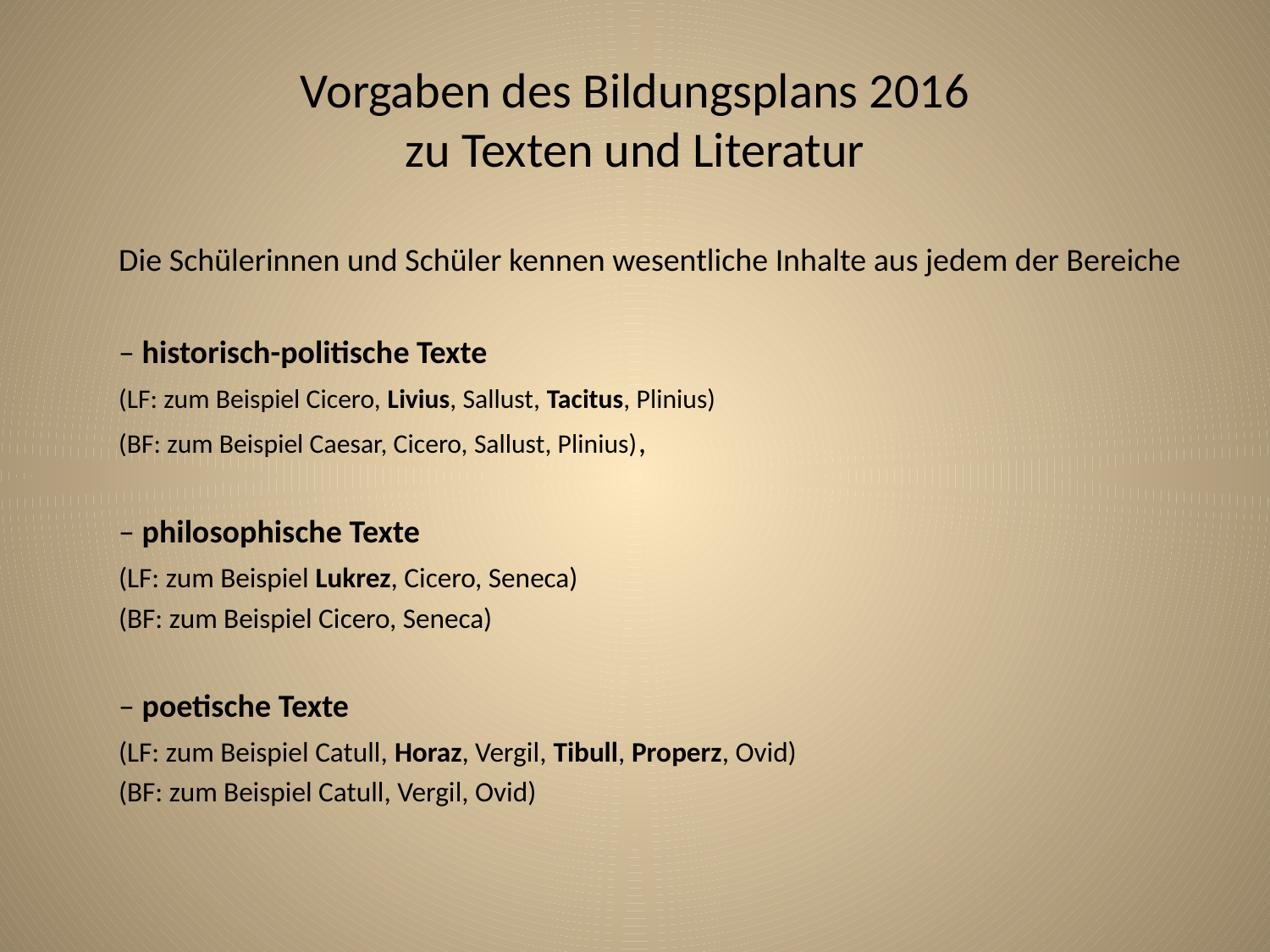

# Vorgaben des Bildungsplans 2016 zu Texten und Literatur
	Die Schülerinnen und Schüler kennen wesentliche Inhalte aus jedem der Bereiche

	– historisch-politische Texte
	(LF: zum Beispiel Cicero, Livius, Sallust, Tacitus, Plinius)
	(BF: zum Beispiel Caesar, Cicero, Sallust, Plinius),

	– philosophische Texte
	(LF: zum Beispiel Lukrez, Cicero, Seneca)
	(BF: zum Beispiel Cicero, Seneca)

	– poetische Texte
	(LF: zum Beispiel Catull, Horaz, Vergil, Tibull, Properz, Ovid)
	(BF: zum Beispiel Catull, Vergil, Ovid)